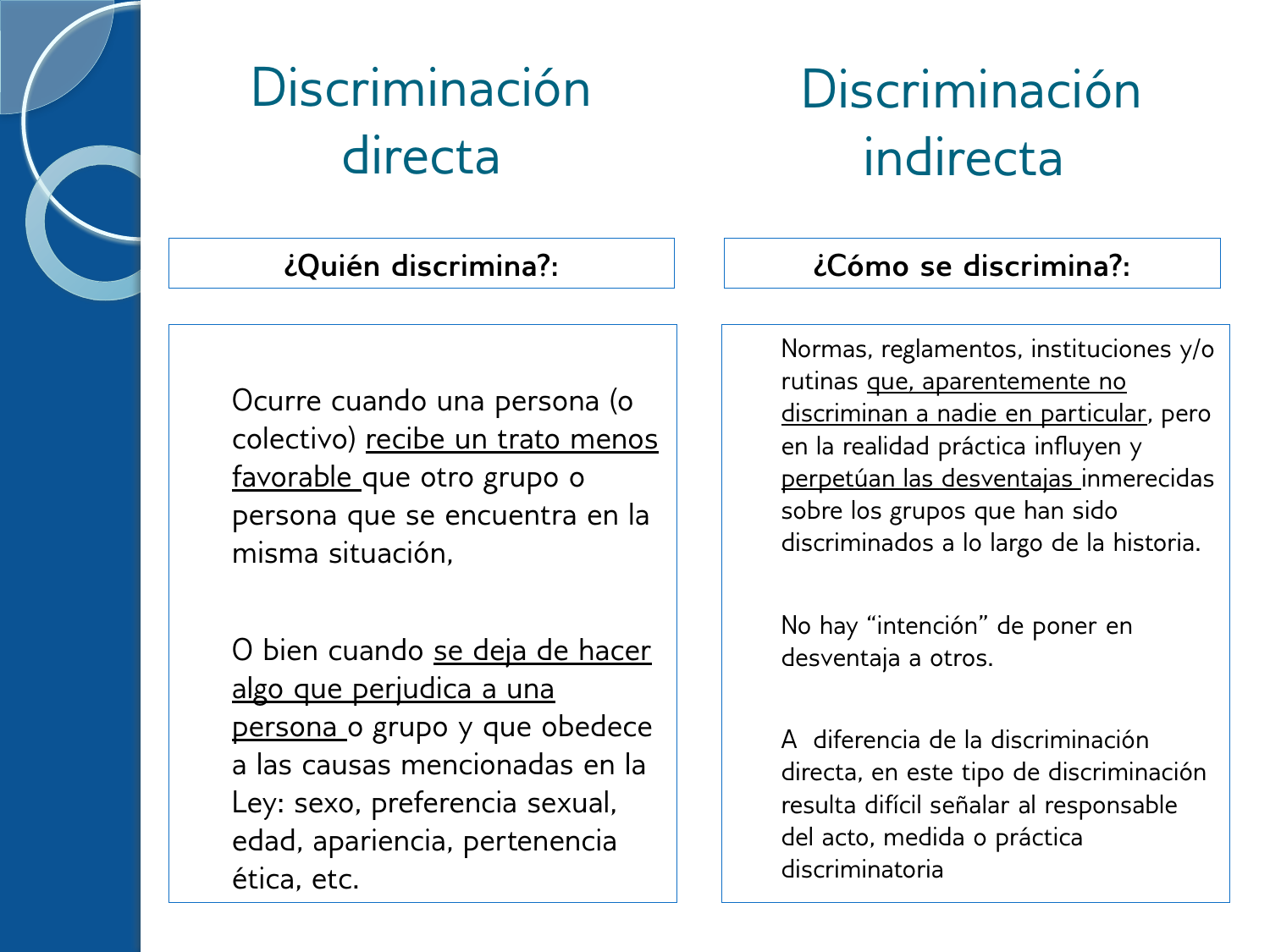

# Discriminación directa
Discriminación indirecta
¿Quién discrimina?:
¿Cómo se discrimina?:

	Ocurre cuando una persona (o colectivo) recibe un trato menos favorable que otro grupo o persona que se encuentra en la misma situación,

	O bien cuando se deja de hacer algo que perjudica a una persona o grupo y que obedece a las causas mencionadas en la Ley: sexo, preferencia sexual, edad, apariencia, pertenencia ética, etc.

	Normas, reglamentos, instituciones y/o rutinas que, aparentemente no discriminan a nadie en particular, pero en la realidad práctica influyen y perpetúan las desventajas inmerecidas sobre los grupos que han sido discriminados a lo largo de la historia.

	No hay “intención” de poner en desventaja a otros.

	A  diferencia de la discriminación directa, en este tipo de discriminación resulta difícil señalar al responsable del acto, medida o práctica discriminatoria